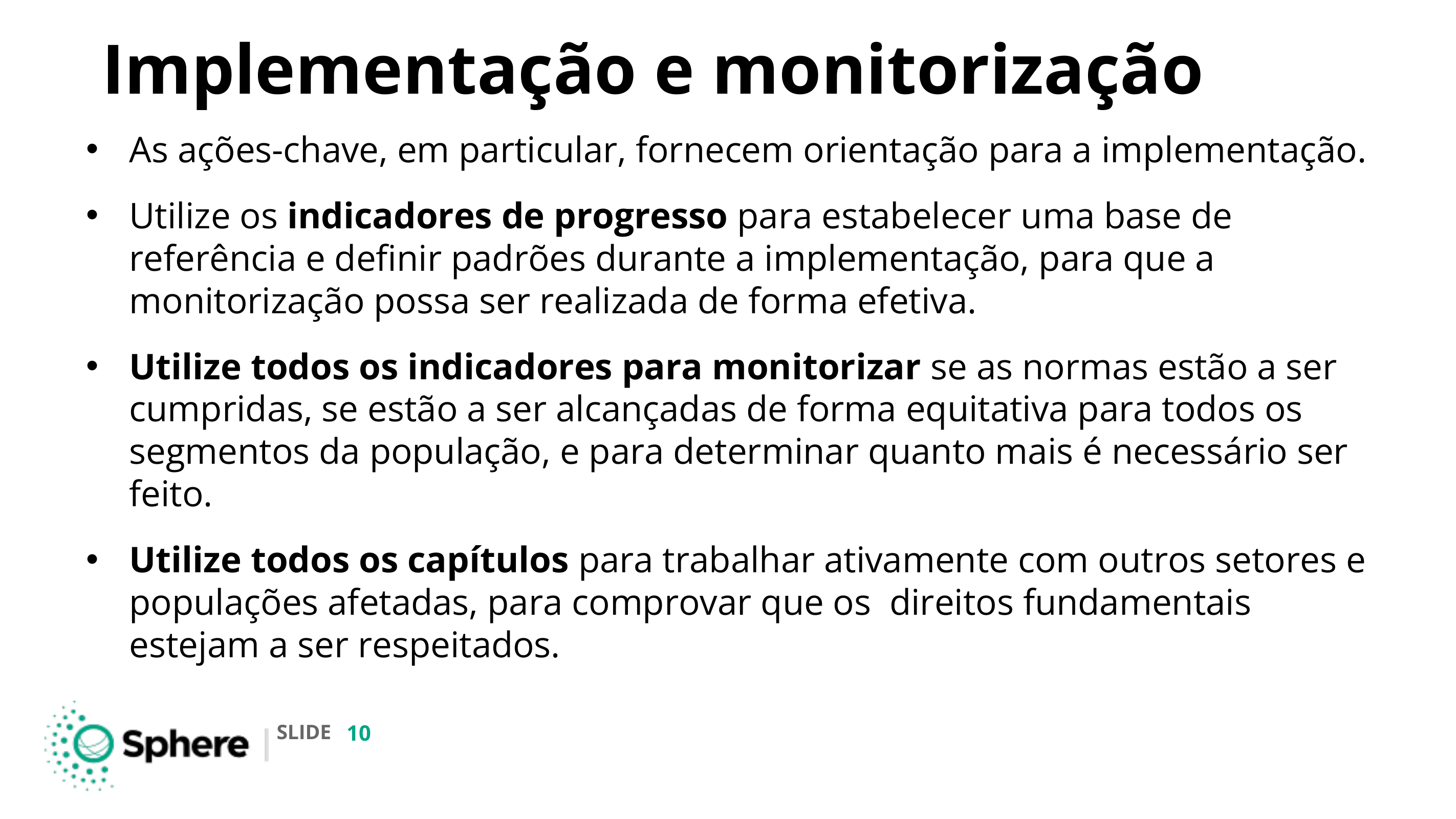

# Implementação e monitorização
As ações-chave, em particular, fornecem orientação para a implementação.
Utilize os indicadores de progresso para estabelecer uma base de referência e definir padrões durante a implementação, para que a monitorização possa ser realizada de forma efetiva.
Utilize todos os indicadores para monitorizar se as normas estão a ser cumpridas, se estão a ser alcançadas de forma equitativa para todos os segmentos da população, e para determinar quanto mais é necessário ser feito.
Utilize todos os capítulos para trabalhar ativamente com outros setores e populações afetadas, para comprovar que os  direitos fundamentais estejam a ser respeitados.
10